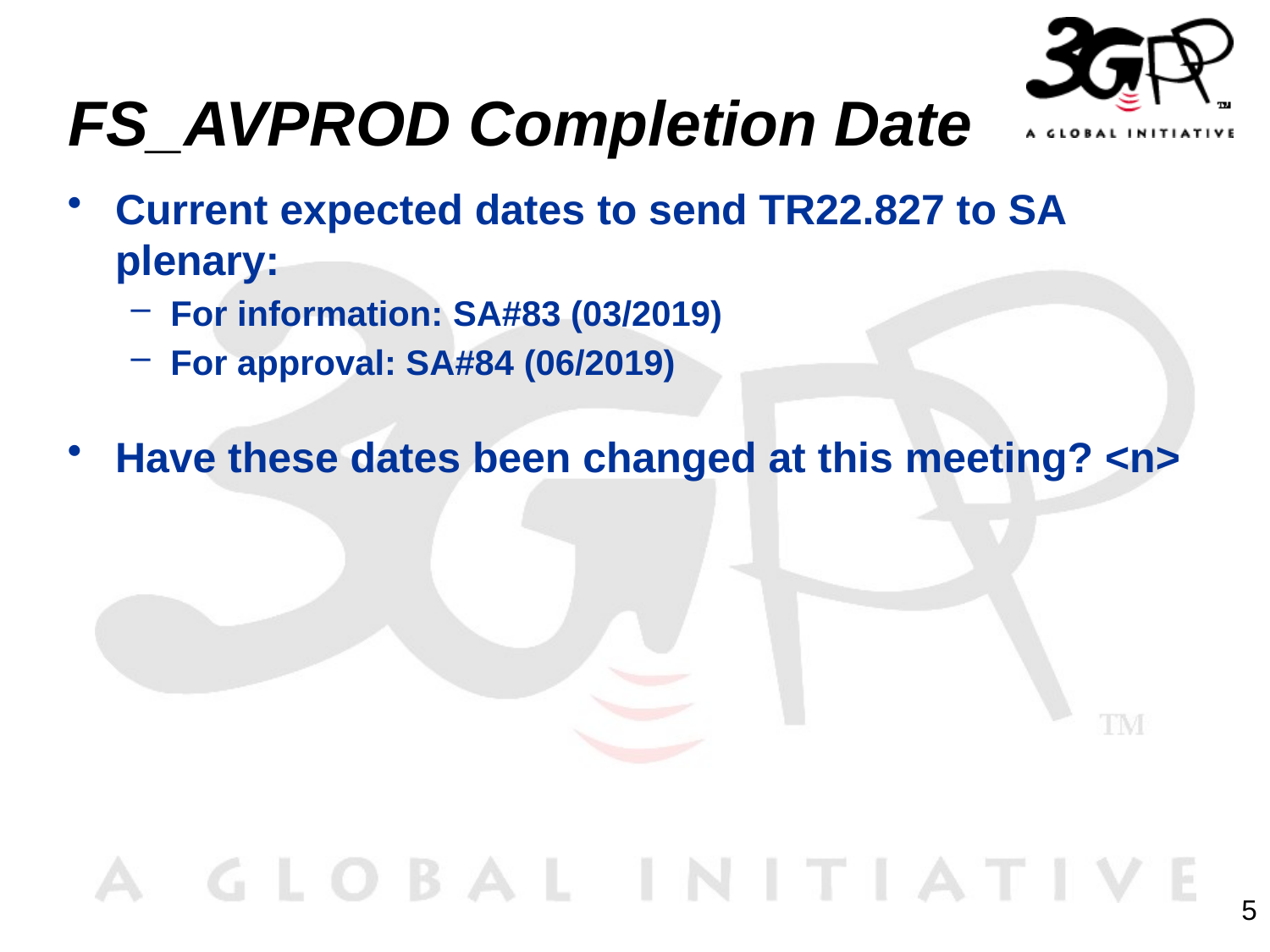

# FS_AVPROD Completion Date
Current expected dates to send TR22.827 to SA plenary:
For information: SA#83 (03/2019)
For approval: SA#84 (06/2019)

Have these dates been changed at this meeting? <n>

5